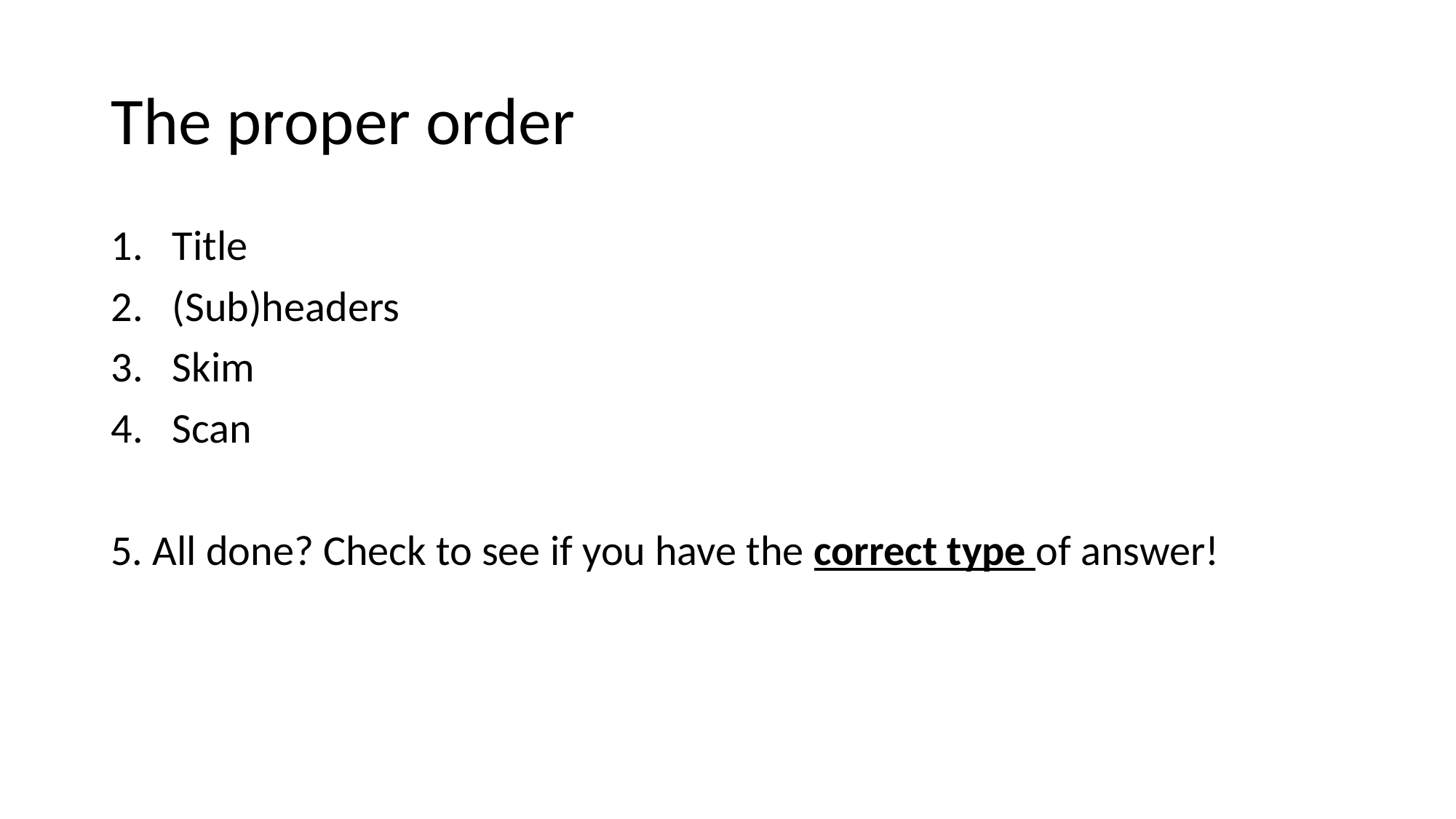

# The proper order
Title
(Sub)headers
Skim
Scan

5. All done? Check to see if you have the correct type of answer!